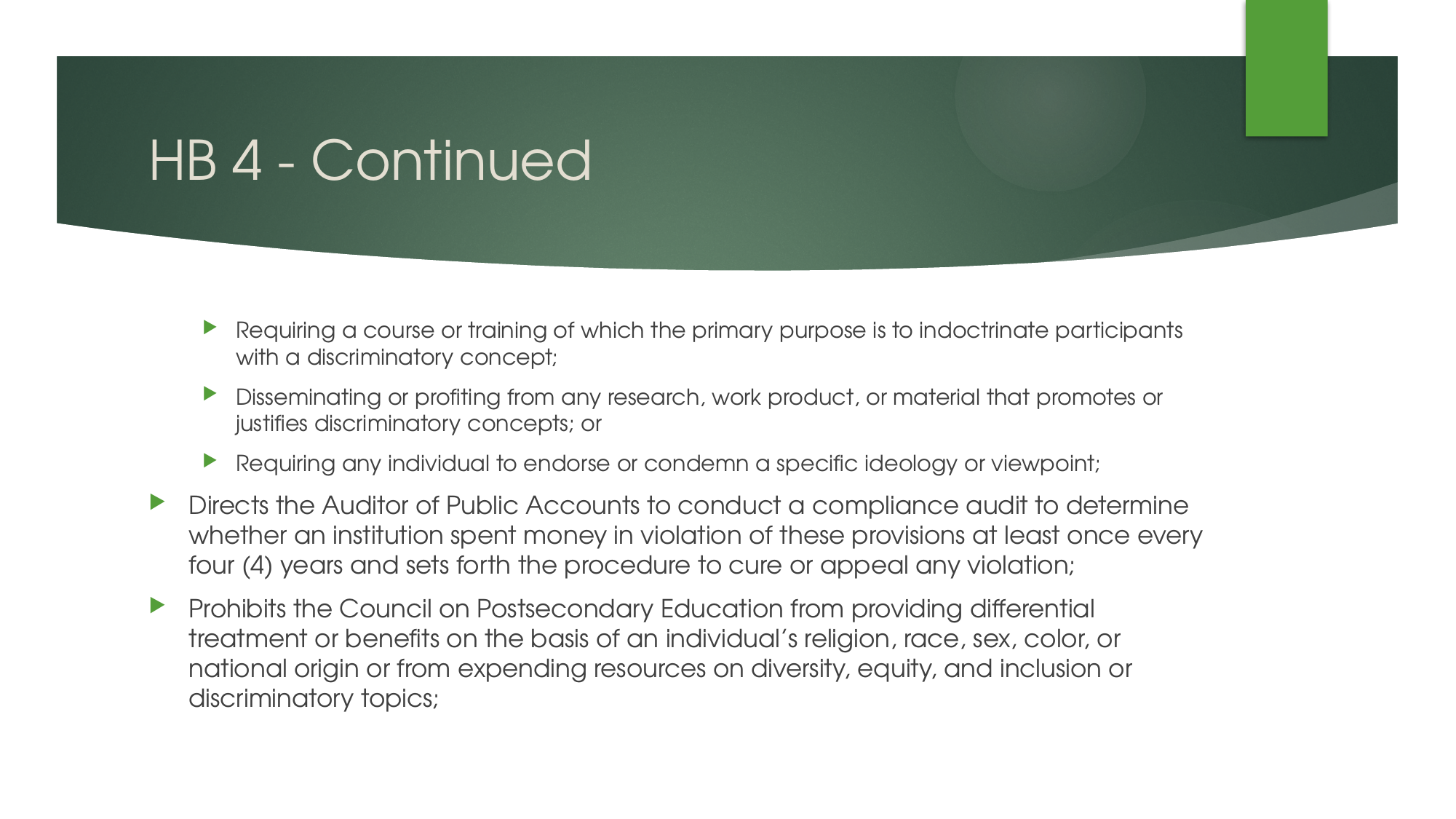

# HB 4 - Continued
Requiring a course or training of which the primary purpose is to indoctrinate participants with a discriminatory concept;
Disseminating or profiting from any research, work product, or material that promotes or justifies discriminatory concepts; or
Requiring any individual to endorse or condemn a specific ideology or viewpoint;
Directs the Auditor of Public Accounts to conduct a compliance audit to determine whether an institution spent money in violation of these provisions at least once every four (4) years and sets forth the procedure to cure or appeal any violation;
Prohibits the Council on Postsecondary Education from providing differential treatment or benefits on the basis of an individual’s religion, race, sex, color, or national origin or from expending resources on diversity, equity, and inclusion or discriminatory topics;